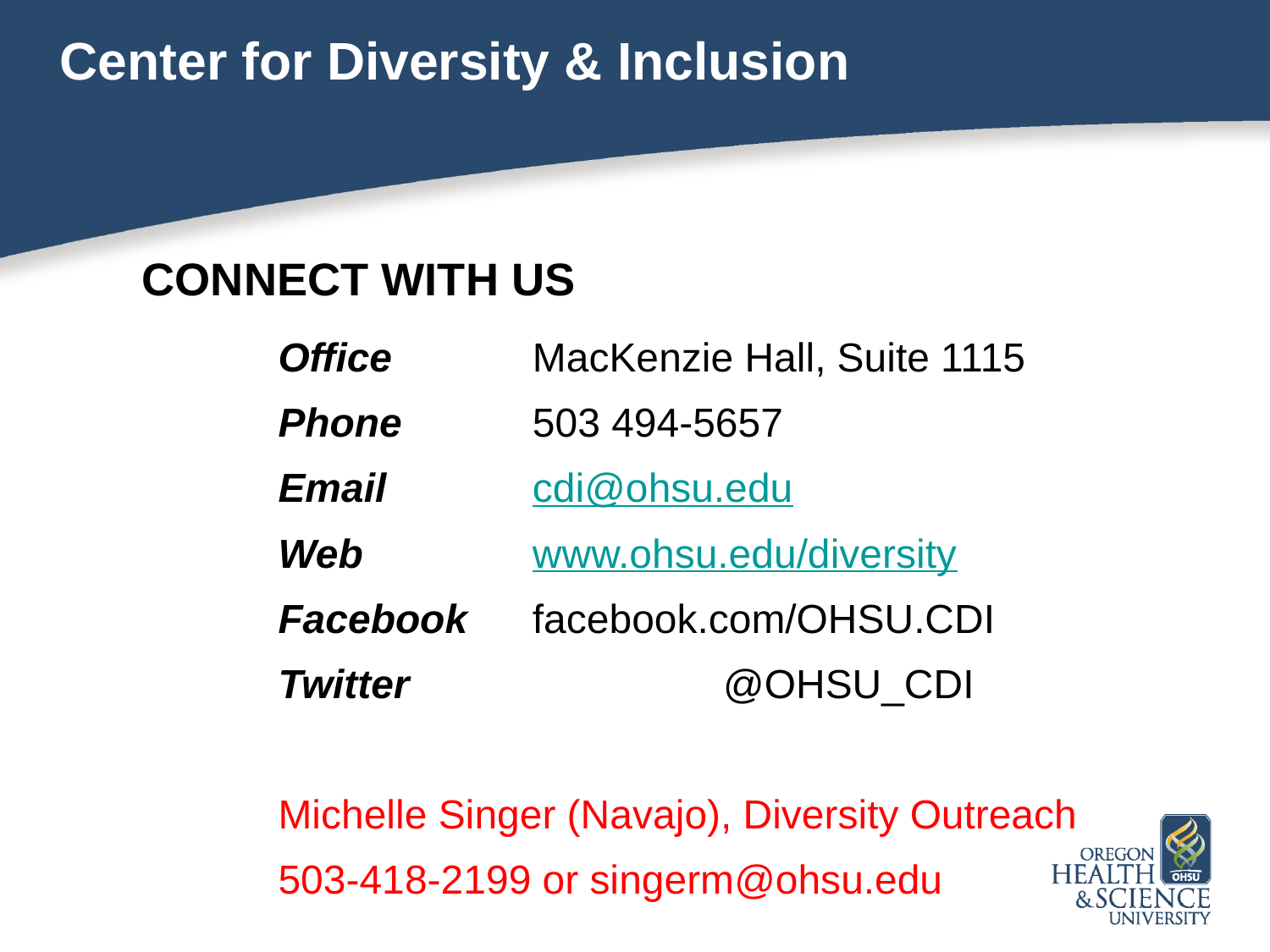

# Center for Diversity & Inclusion

CONNECT WITH US
Office		MacKenzie Hall, Suite 1115
Phone		503 494-5657
Email		cdi@ohsu.edu
Web		www.ohsu.edu/diversity
Facebook	facebook.com/OHSU.CDI
Twitter	                 @OHSU_CDI

Michelle Singer (Navajo), Diversity Outreach
503-418-2199 or singerm@ohsu.edu